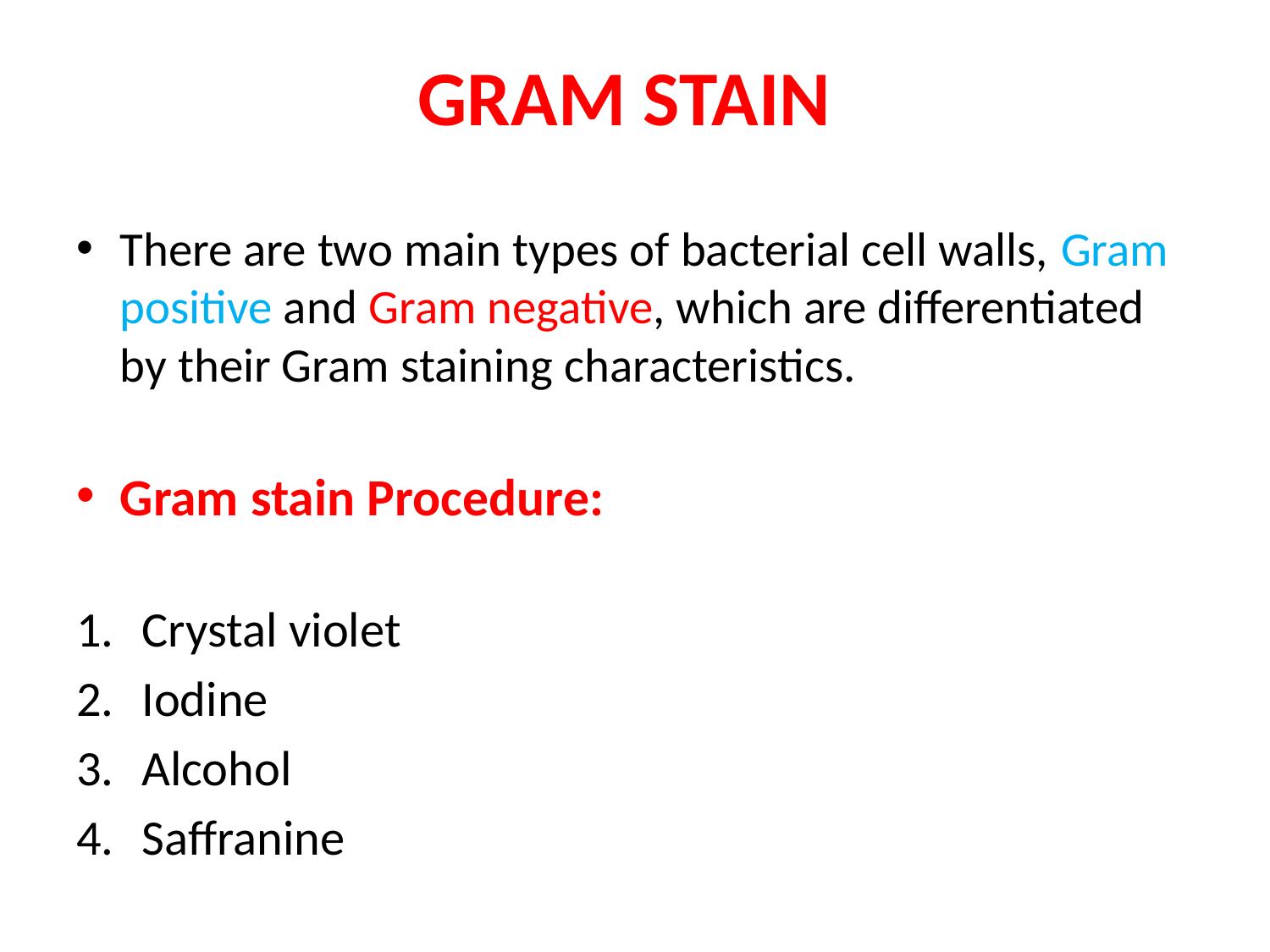

GRAM STAIN
There are two main types of bacterial cell walls, Gram positive and Gram negative, which are differentiated by their Gram staining characteristics.

Gram stain Procedure:

Crystal violet
Iodine
Alcohol
Saffranine